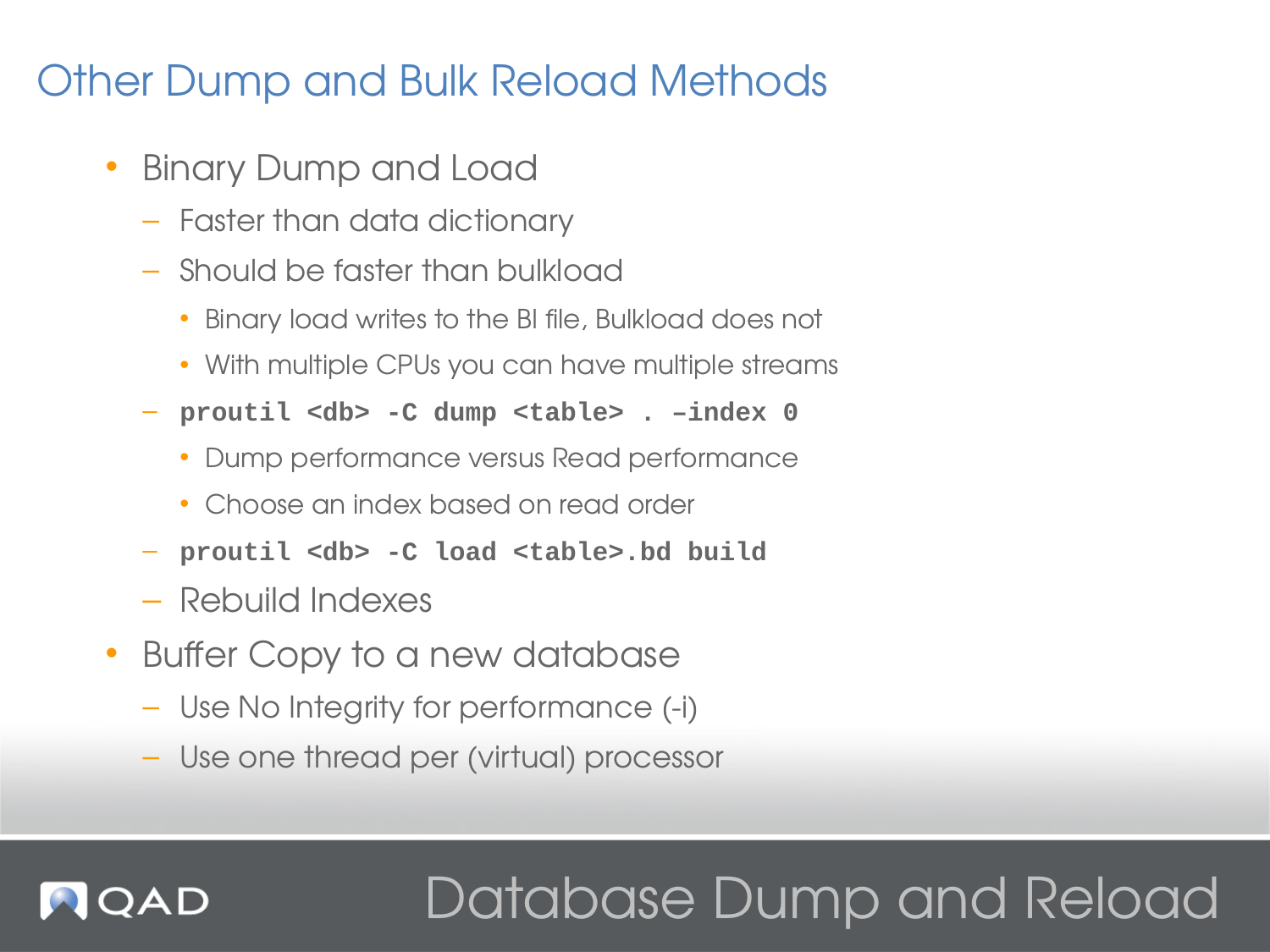

Other Dump and Bulk Reload Methods
Binary Dump and Load
Faster than data dictionary
Should be faster than bulkload
Binary load writes to the BI file, Bulkload does not
With multiple CPUs you can have multiple streams
proutil <db> -C dump <table> . –index 0
Dump performance versus Read performance
Choose an index based on read order
proutil <db> -C load <table>.bd build
Rebuild Indexes
Buffer Copy to a new database
Use No Integrity for performance (-i)
Use one thread per (virtual) processor

# Database Dump and Reload